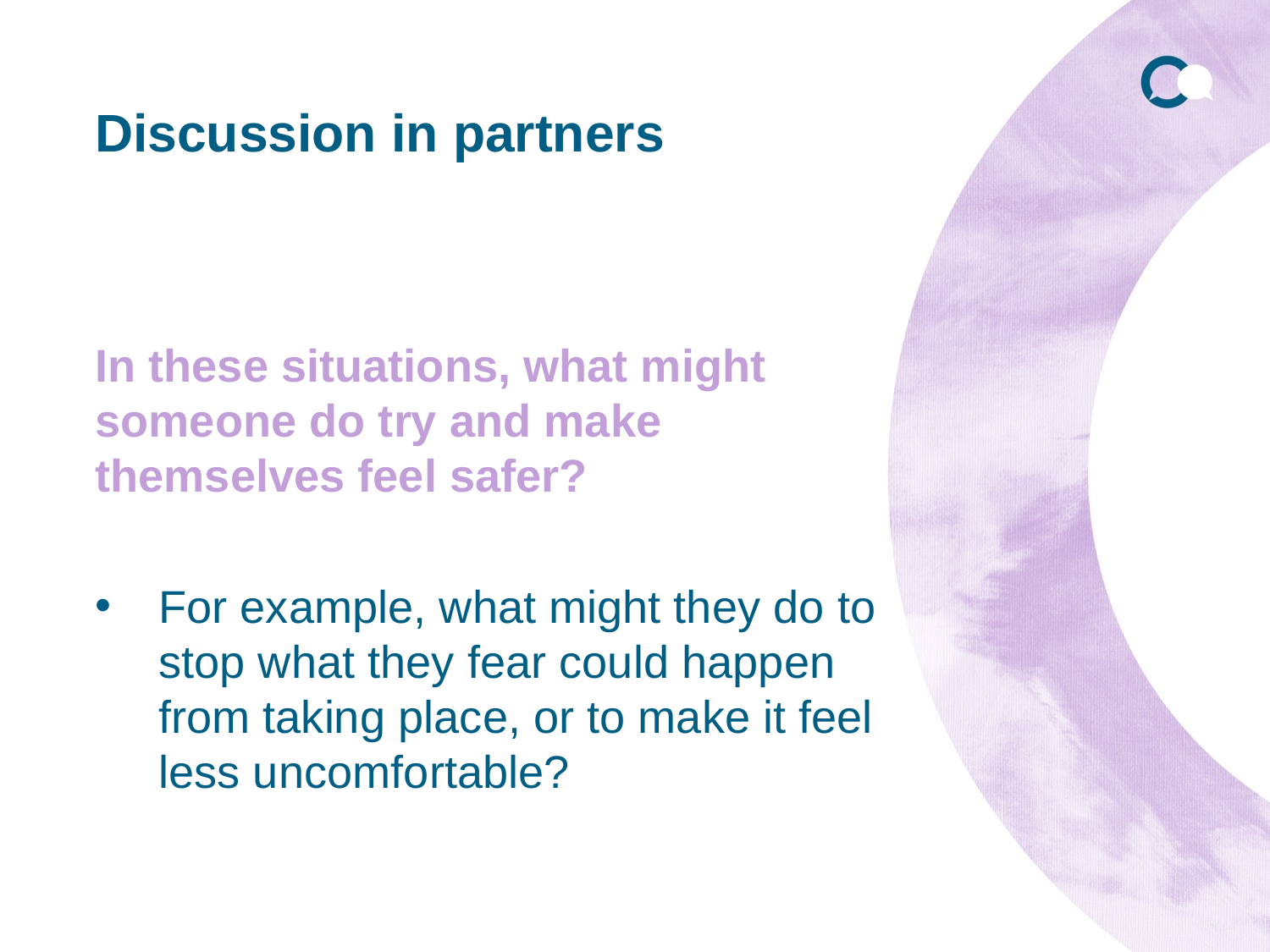

Discussion in partners

In these situations, what might someone do try and make themselves feel safer?

For example, what might they do to stop what they fear could happen from taking place, or to make it feel less uncomfortable?